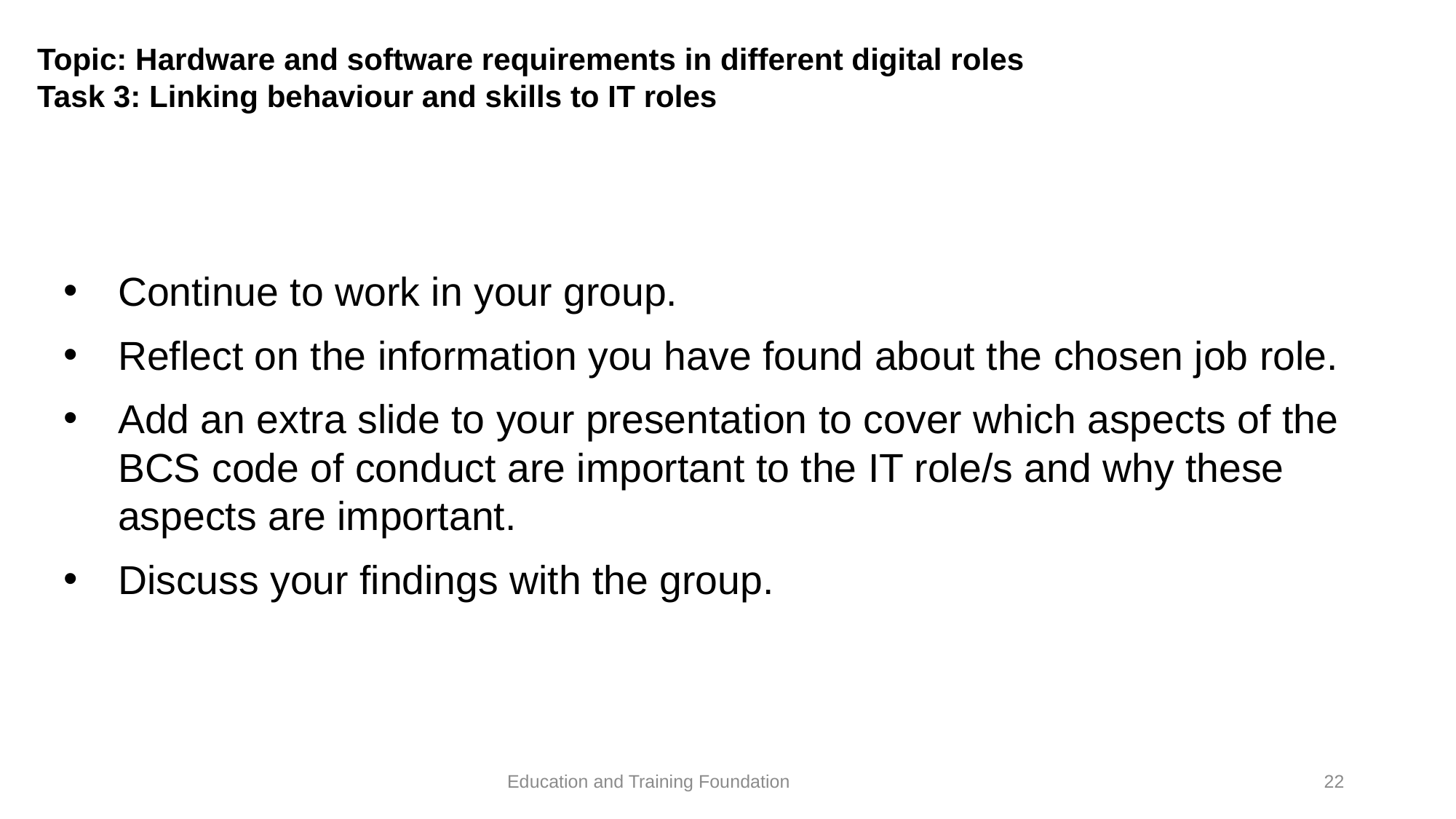

# Topic: Hardware and software requirements in different digital roles Task 3: Linking behaviour and skills to IT roles

Continue to work in your group.
Reflect on the information you have found about the chosen job role.
Add an extra slide to your presentation to cover which aspects of the BCS code of conduct are important to the IT role/s and why these aspects are important.
Discuss your findings with the group.
22
Education and Training Foundation